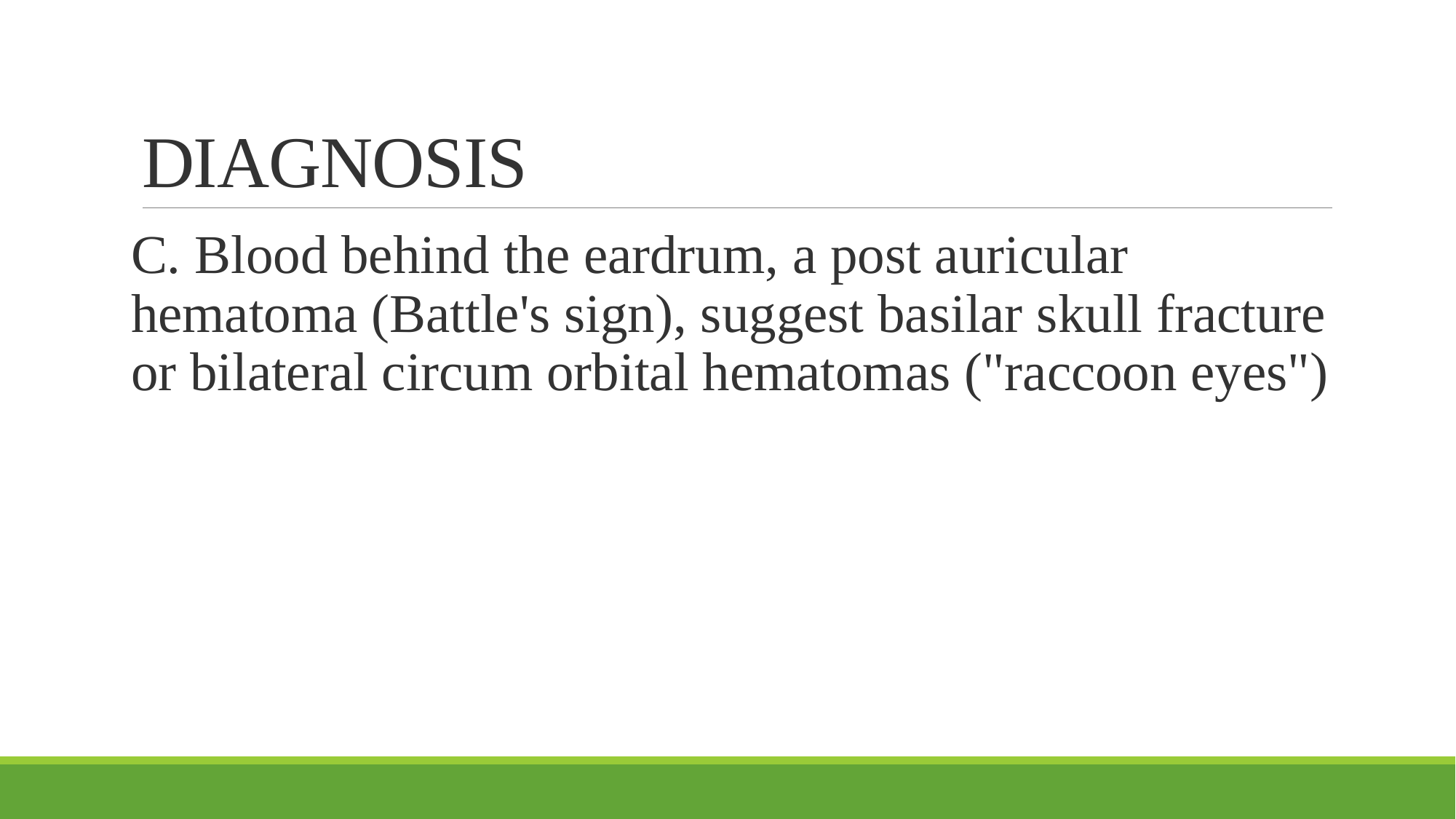

# DIAGNOSIS
C. Blood behind the eardrum, a post auricular hematoma (Battle's sign), suggest basilar skull fracture or bilateral circum orbital hematomas ("raccoon eyes")